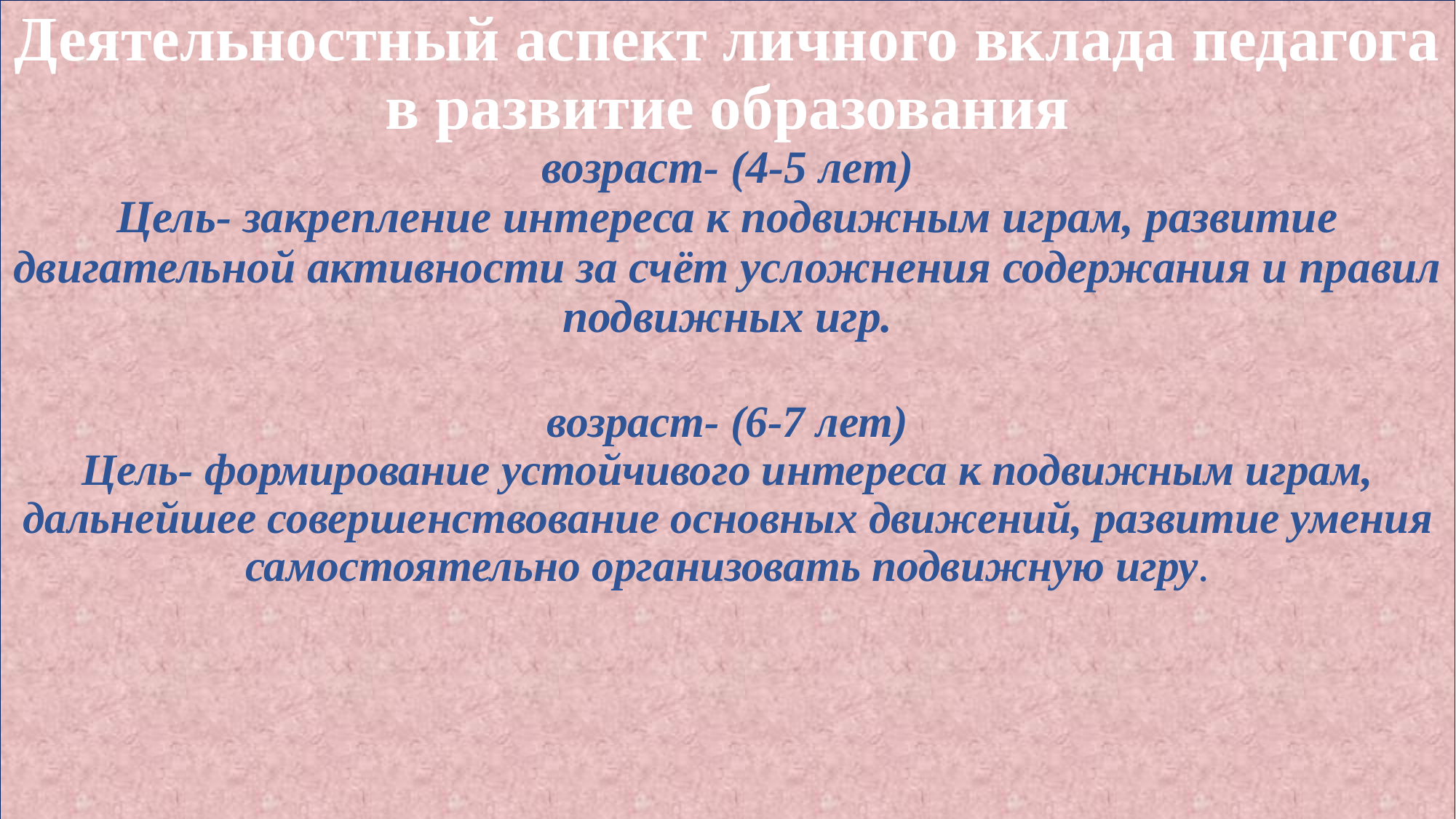

# Деятельностный аспект личного вклада педагога в развитие образования возраст- (4-5 лет) Цель- закрепление интереса к подвижным играм, развитие двигательной активности за счёт усложнения содержания и правил подвижных игр. возраст- (6-7 лет) Цель- формирование устойчивого интереса к подвижным играм, дальнейшее совершенствование основных движений, развитие умения самостоятельно организовать подвижную игру.